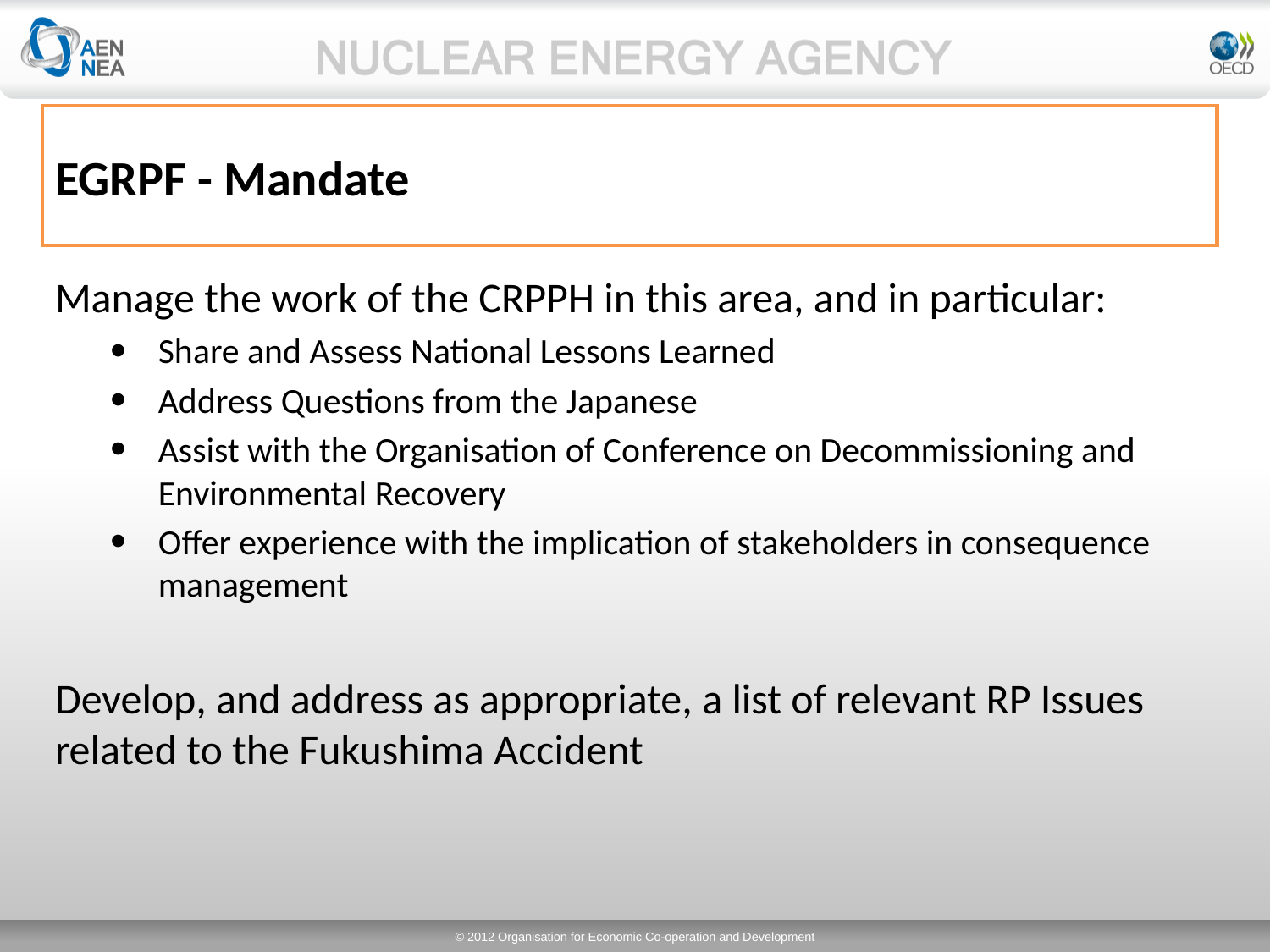

# EGRPF - Mandate
Manage the work of the CRPPH in this area, and in particular:
Share and Assess National Lessons Learned
Address Questions from the Japanese
Assist with the Organisation of Conference on Decommissioning and Environmental Recovery
Offer experience with the implication of stakeholders in consequence management

Develop, and address as appropriate, a list of relevant RP Issues related to the Fukushima Accident